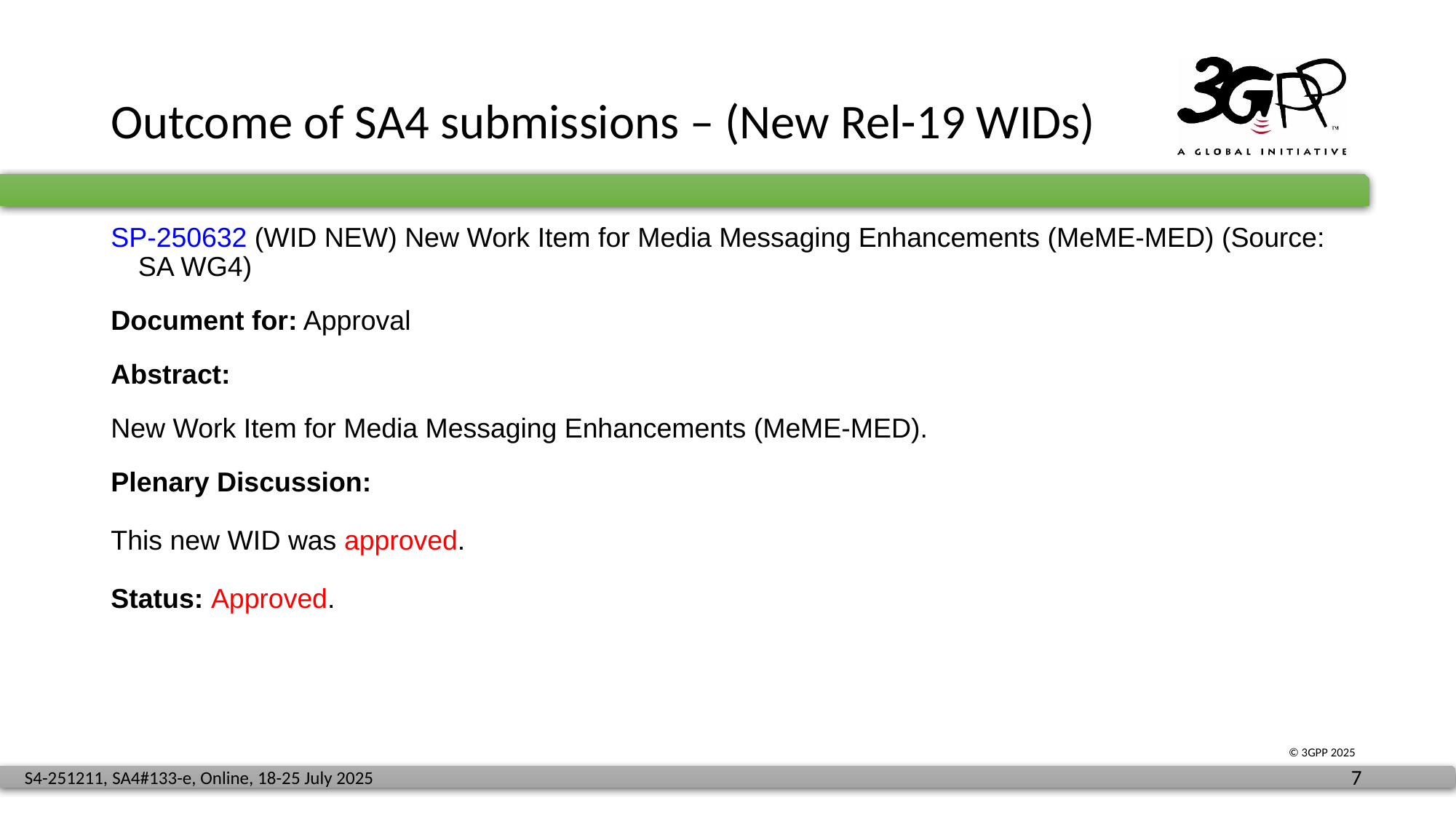

# Outcome of SA4 submissions – (New Rel-19 WIDs)
SP-250632 (WID NEW) New Work Item for Media Messaging Enhancements (MeME-MED) (Source: SA WG4)
Document for: Approval
Abstract:
New Work Item for Media Messaging Enhancements (MeME-MED).
Plenary Discussion:
This new WID was approved.
Status: Approved.